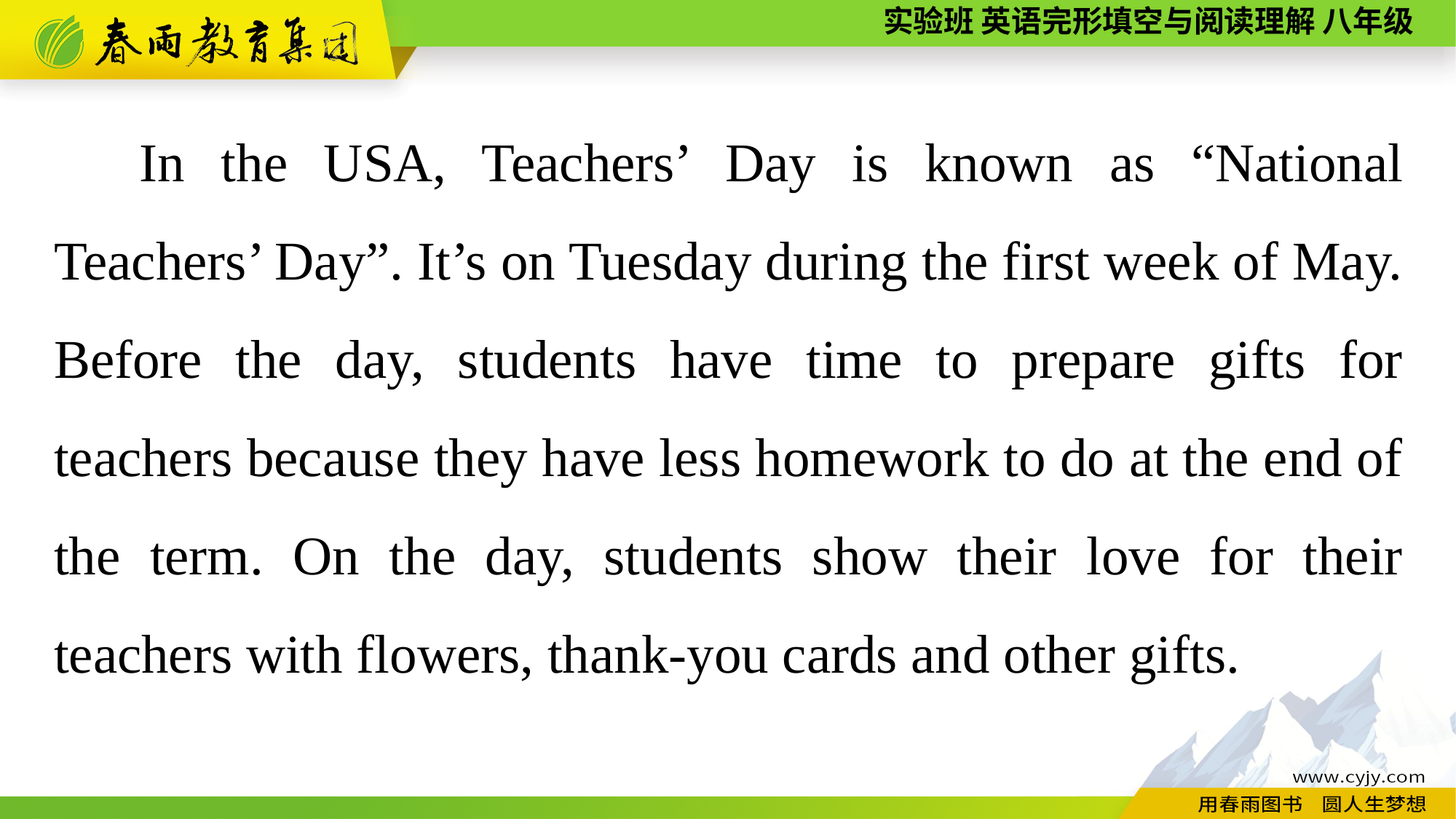

In the USA, Teachers’ Day is known as “National Teachers’ Day”. It’s on Tuesday during the first week of May. Before the day, students have time to prepare gifts for teachers because they have less homework to do at the end of the term. On the day, students show their love for their teachers with flowers, thank-you cards and other gifts.